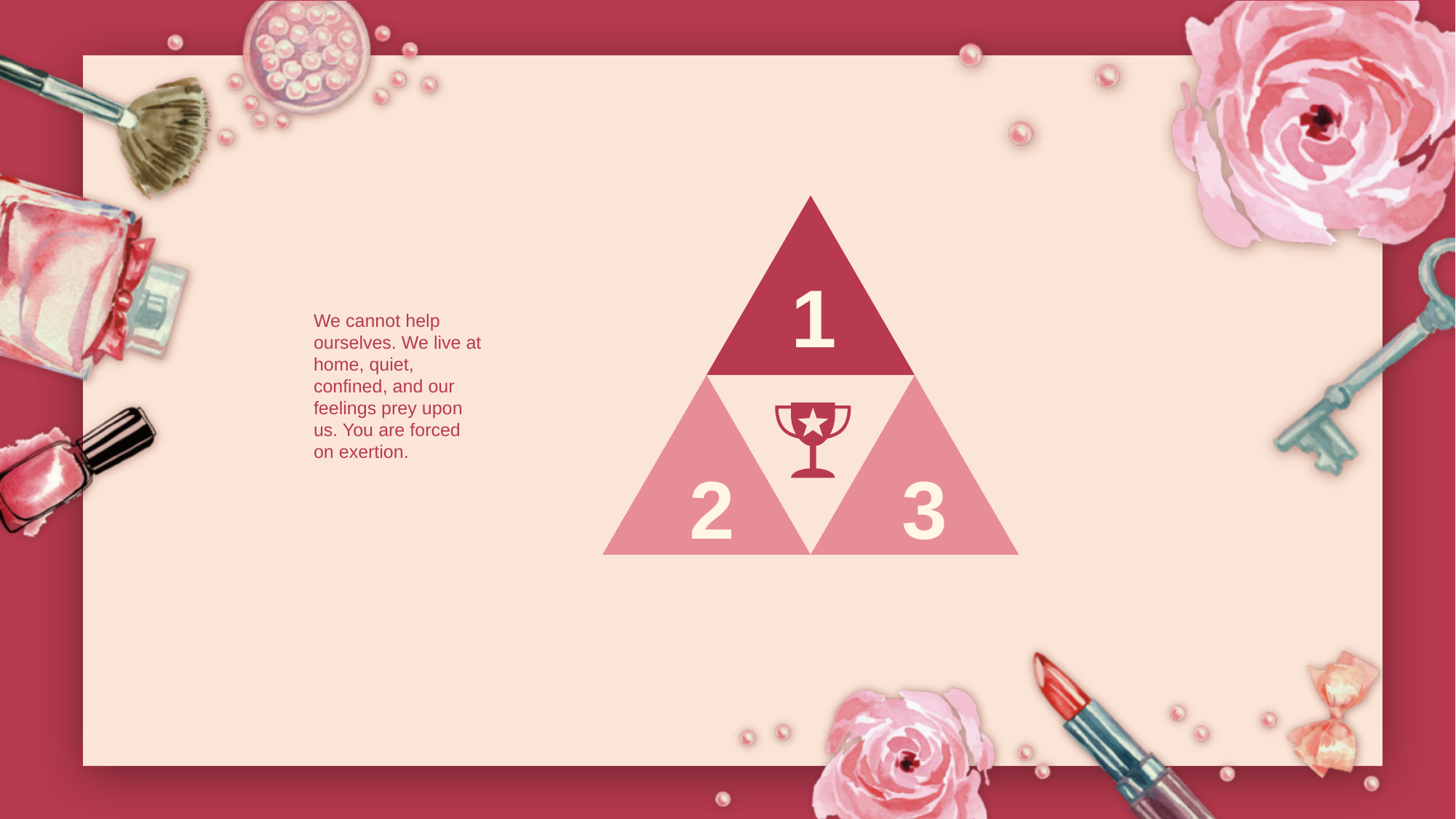

#

1
We cannot help ourselves. We live at home, quiet, confined, and our feelings prey upon us. You are forced on exertion.

2

3